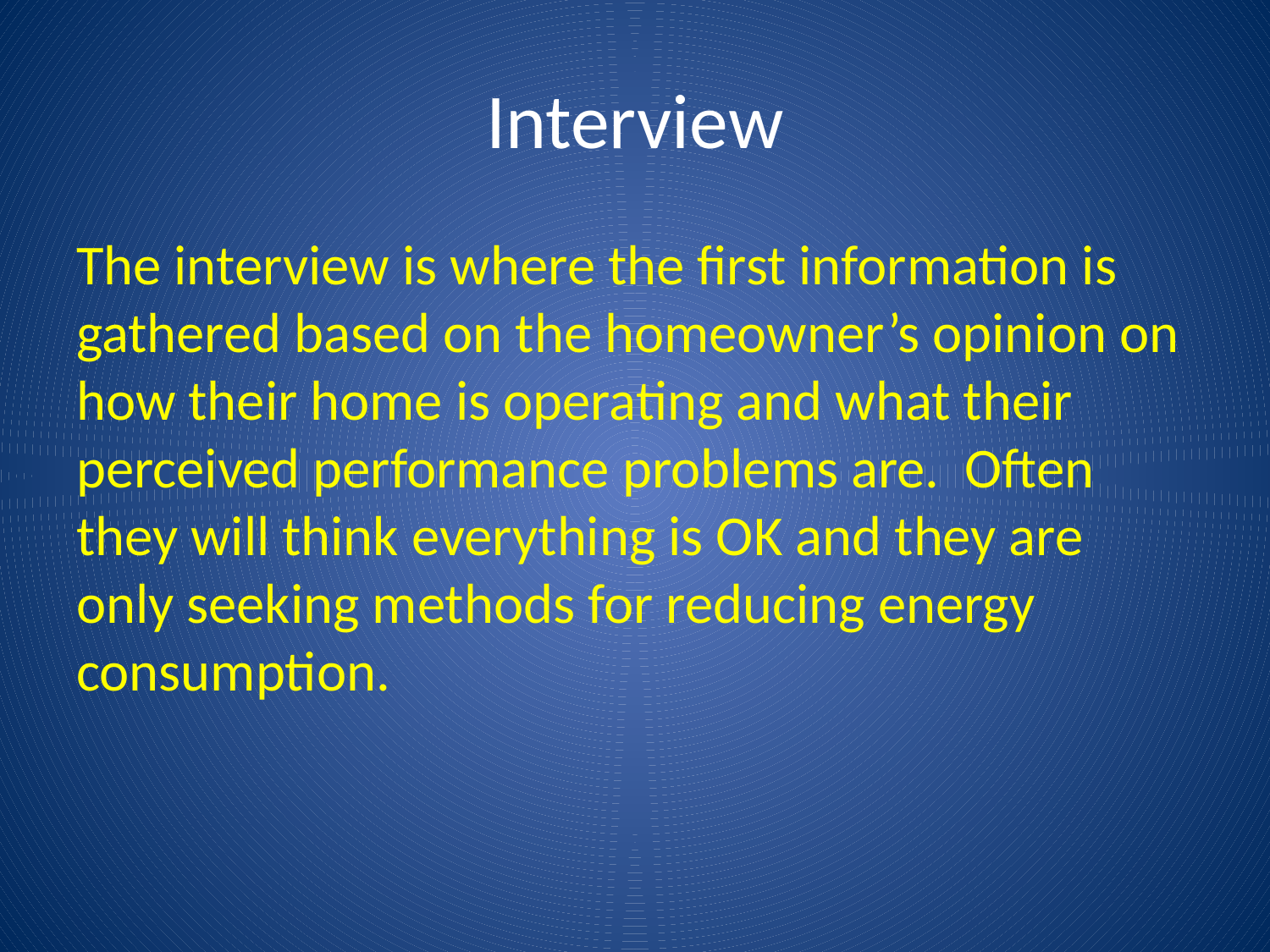

# Interview
The interview is where the first information is gathered based on the homeowner’s opinion on how their home is operating and what their perceived performance problems are.  Often they will think everything is OK and they are only seeking methods for reducing energy consumption.